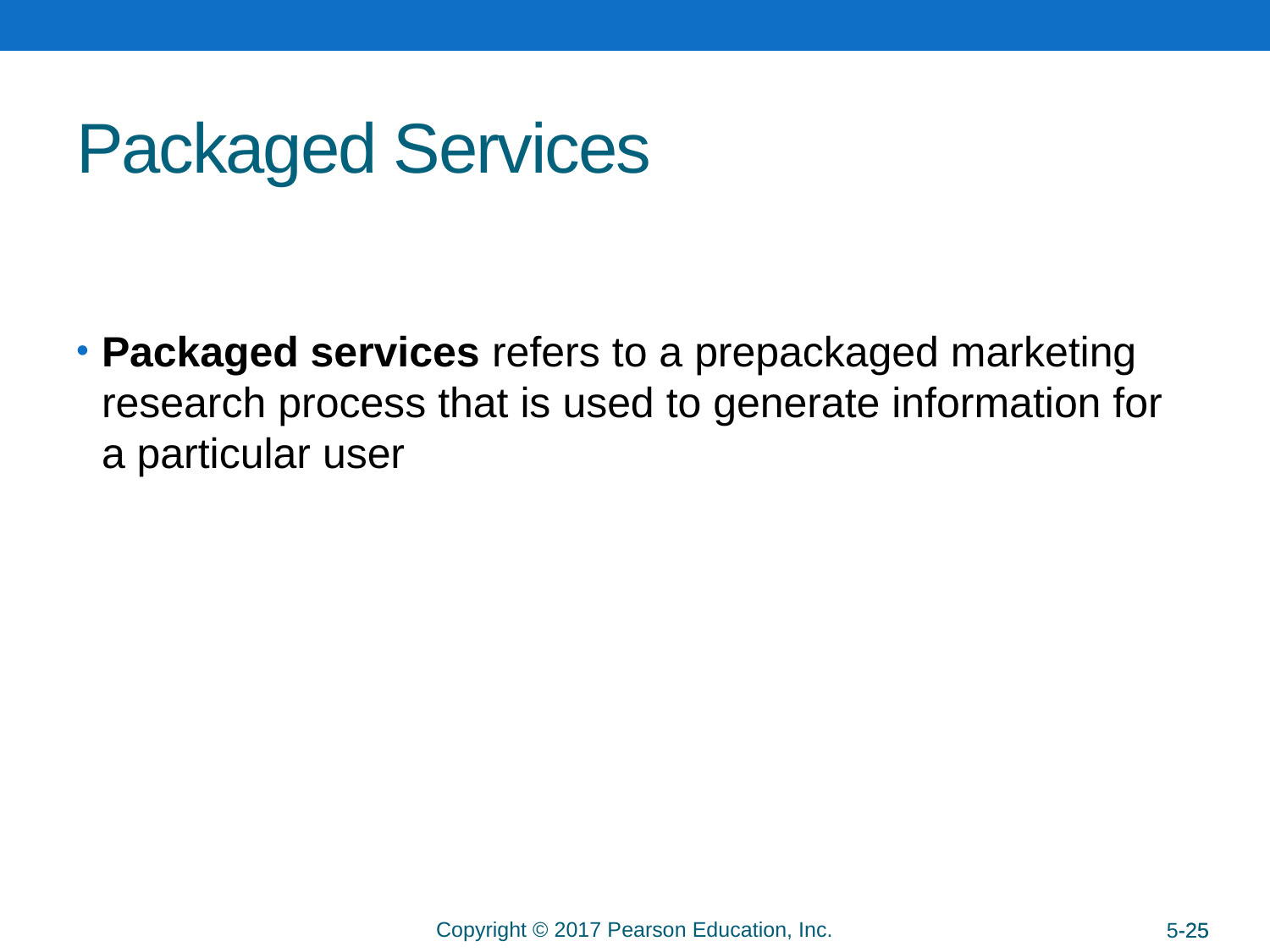

# Packaged Services
Packaged services refers to a prepackaged marketing research process that is used to generate information for a particular user